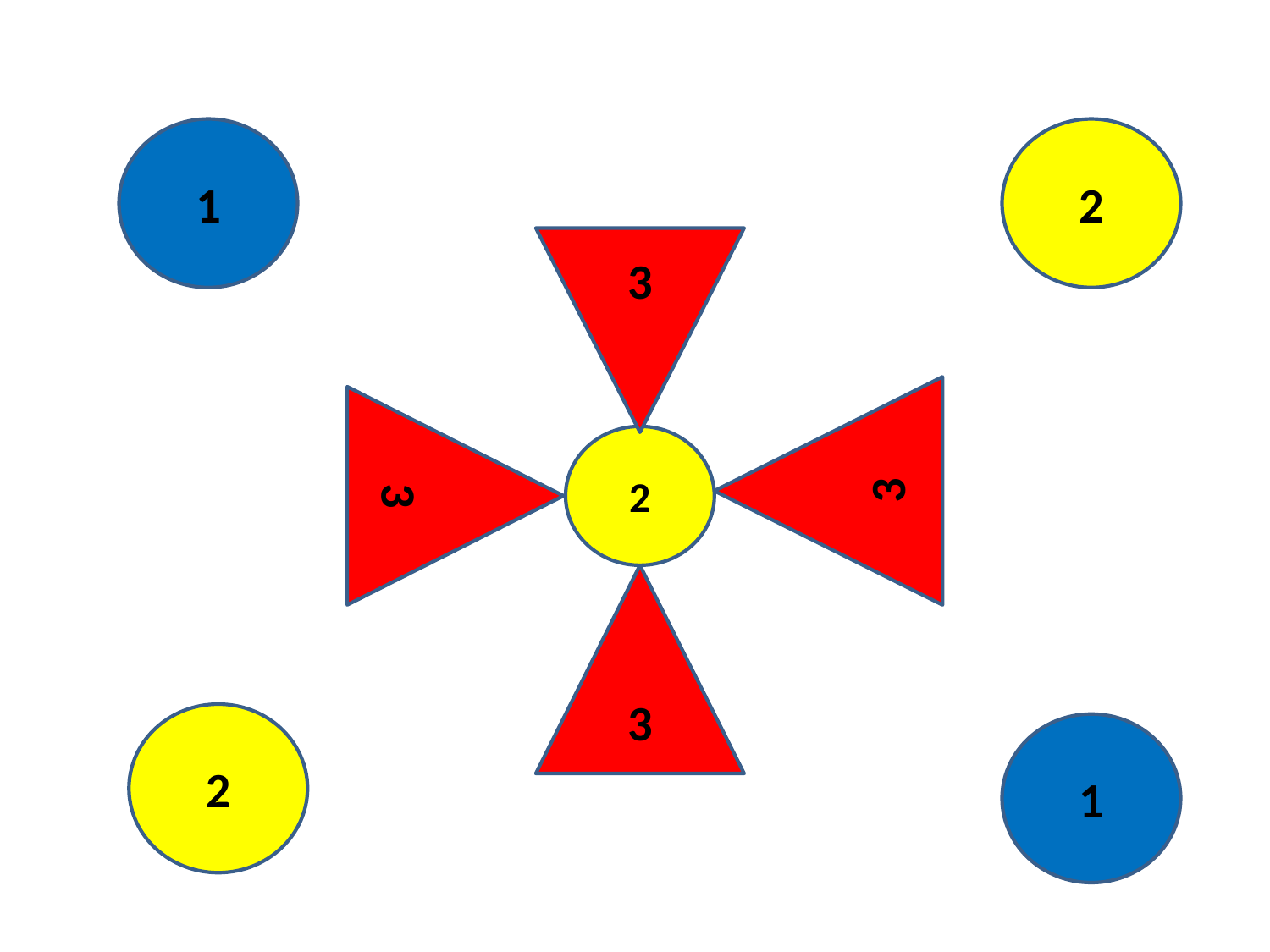

1
2
3
3
3
2
3
2
1